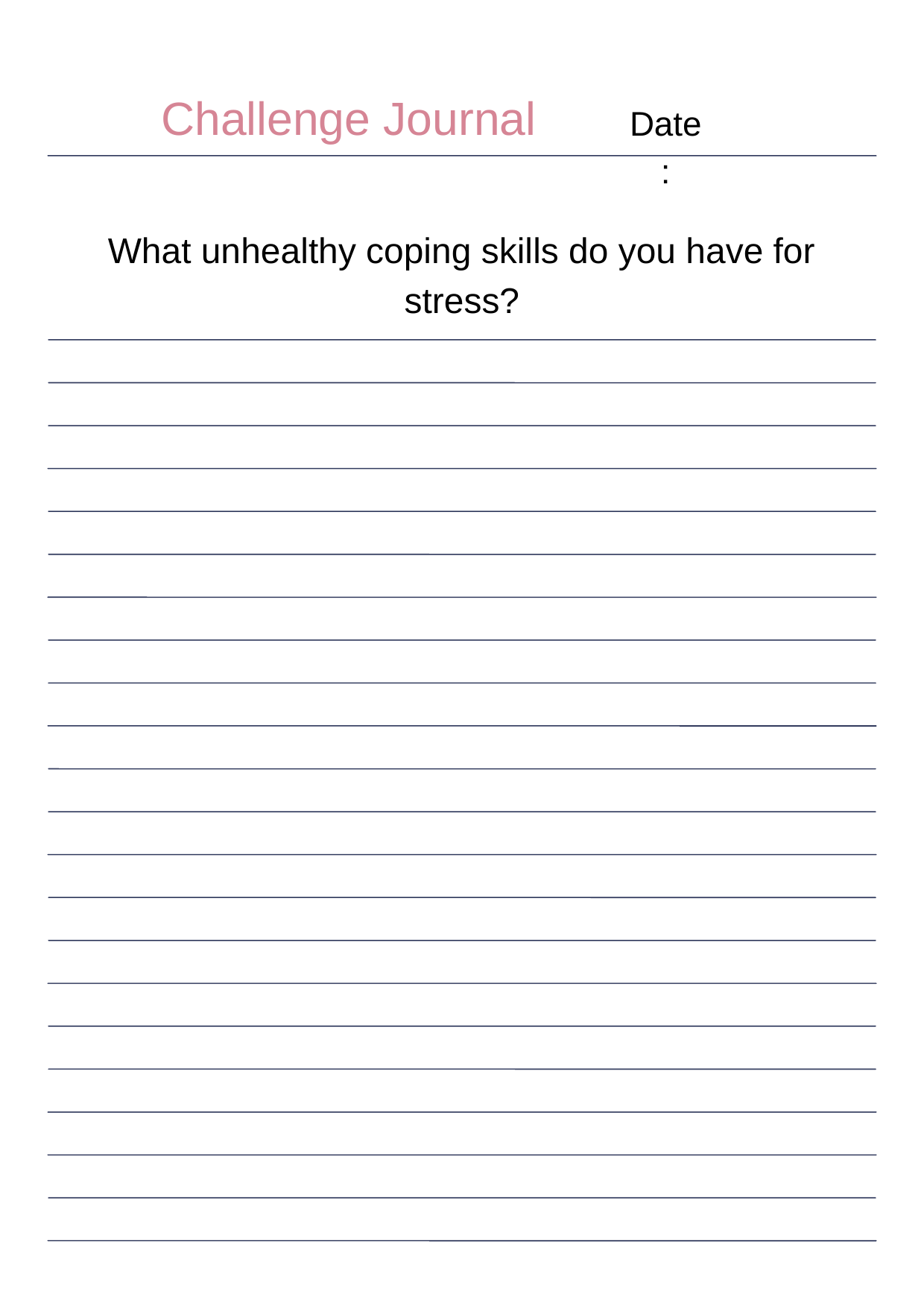

Challenge Journal
Date:

What unhealthy coping skills do you have for stress?